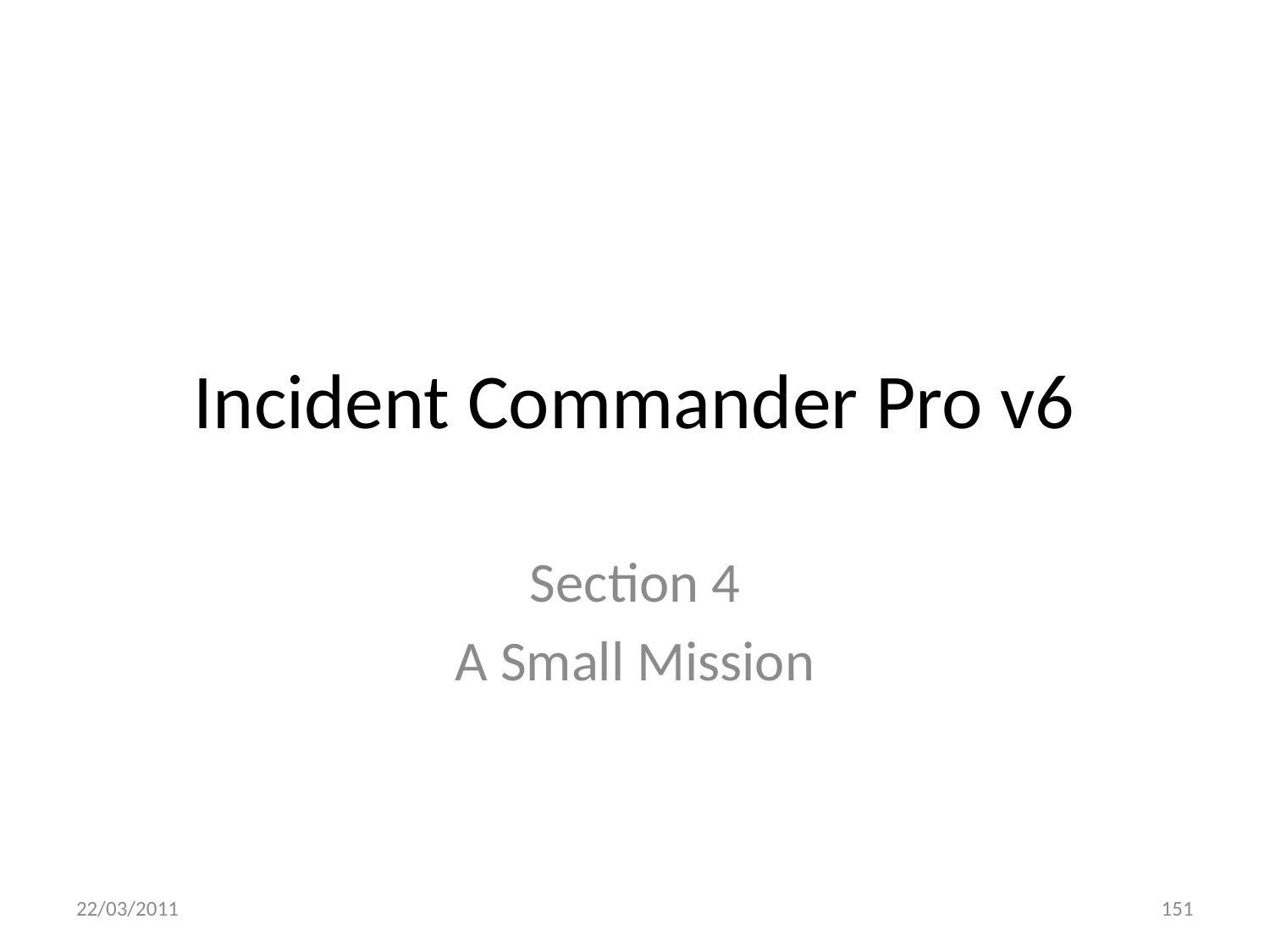

# Incident Commander Pro v6
Section 4
A Small Mission
22/03/2011
151